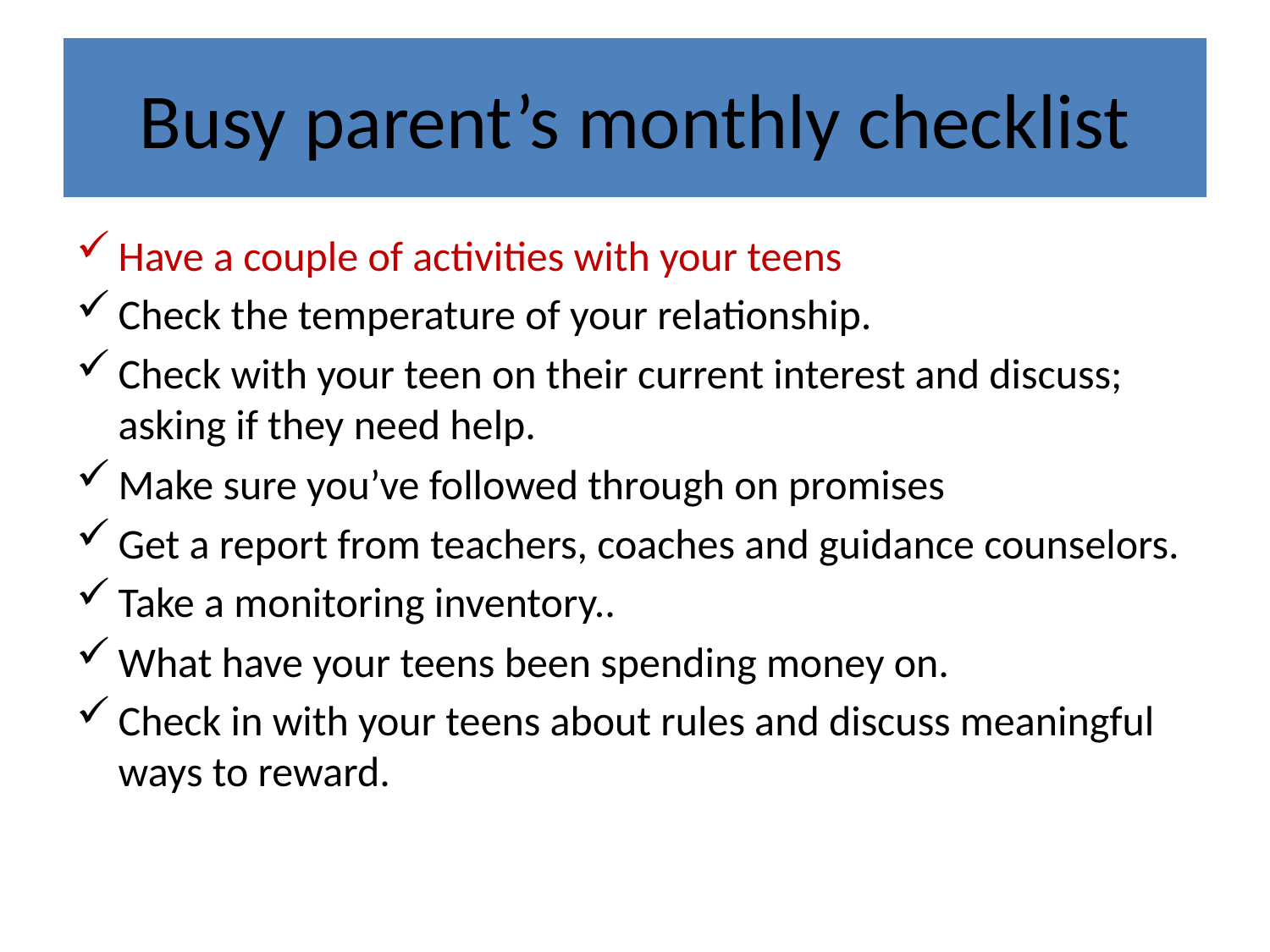

# Busy parent’s monthly checklist
Have a couple of activities with your teens
Check the temperature of your relationship.
Check with your teen on their current interest and discuss; asking if they need help.
Make sure you’ve followed through on promises
Get a report from teachers, coaches and guidance counselors.
Take a monitoring inventory..
What have your teens been spending money on.
Check in with your teens about rules and discuss meaningful ways to reward.